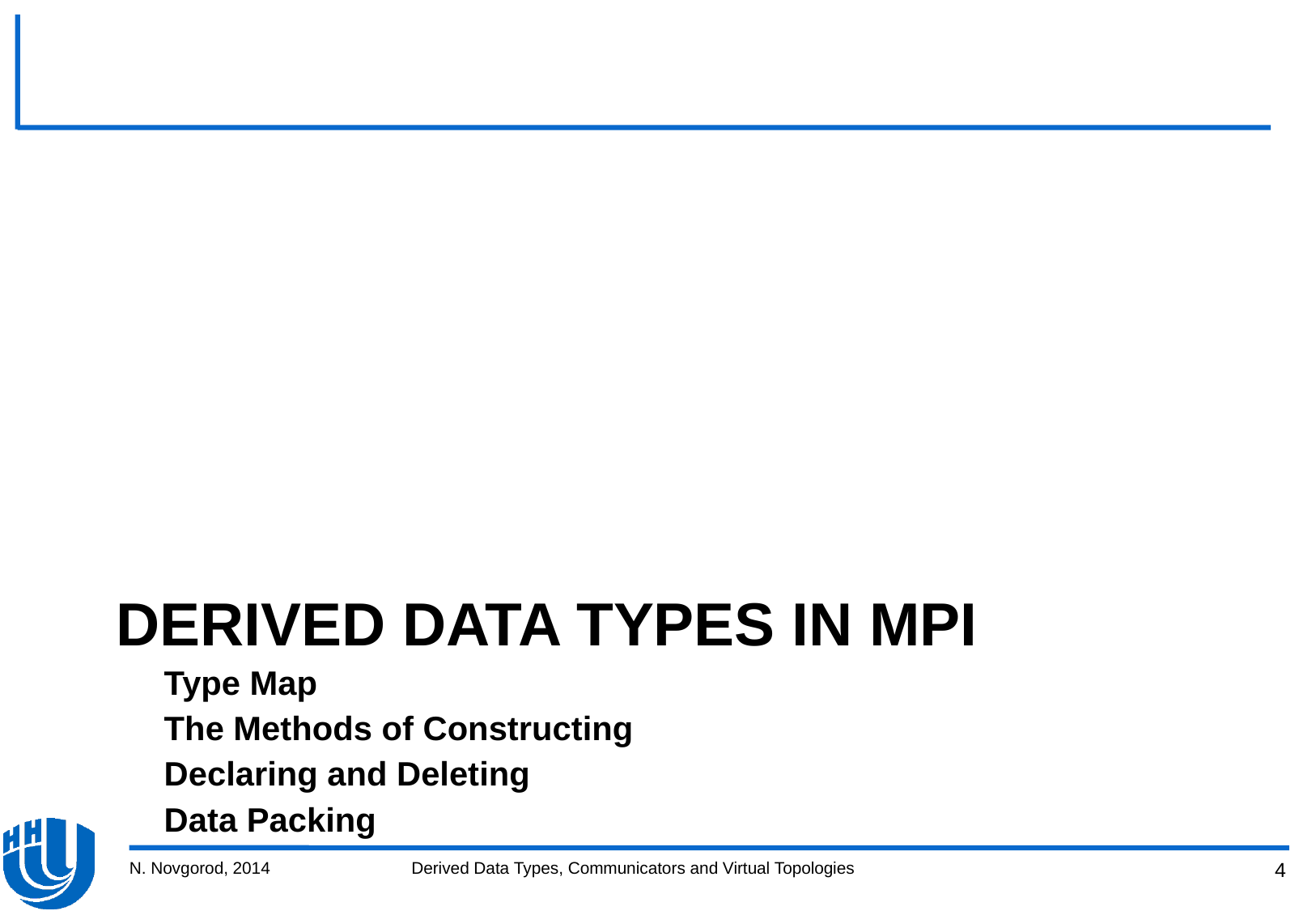

# Derived Data Types in MPI
Type Map
The Methods of Constructing
Declaring and Deleting
Data Packing
N. Novgorod, 2014
Derived Data Types, Communicators and Virtual Topologies
4